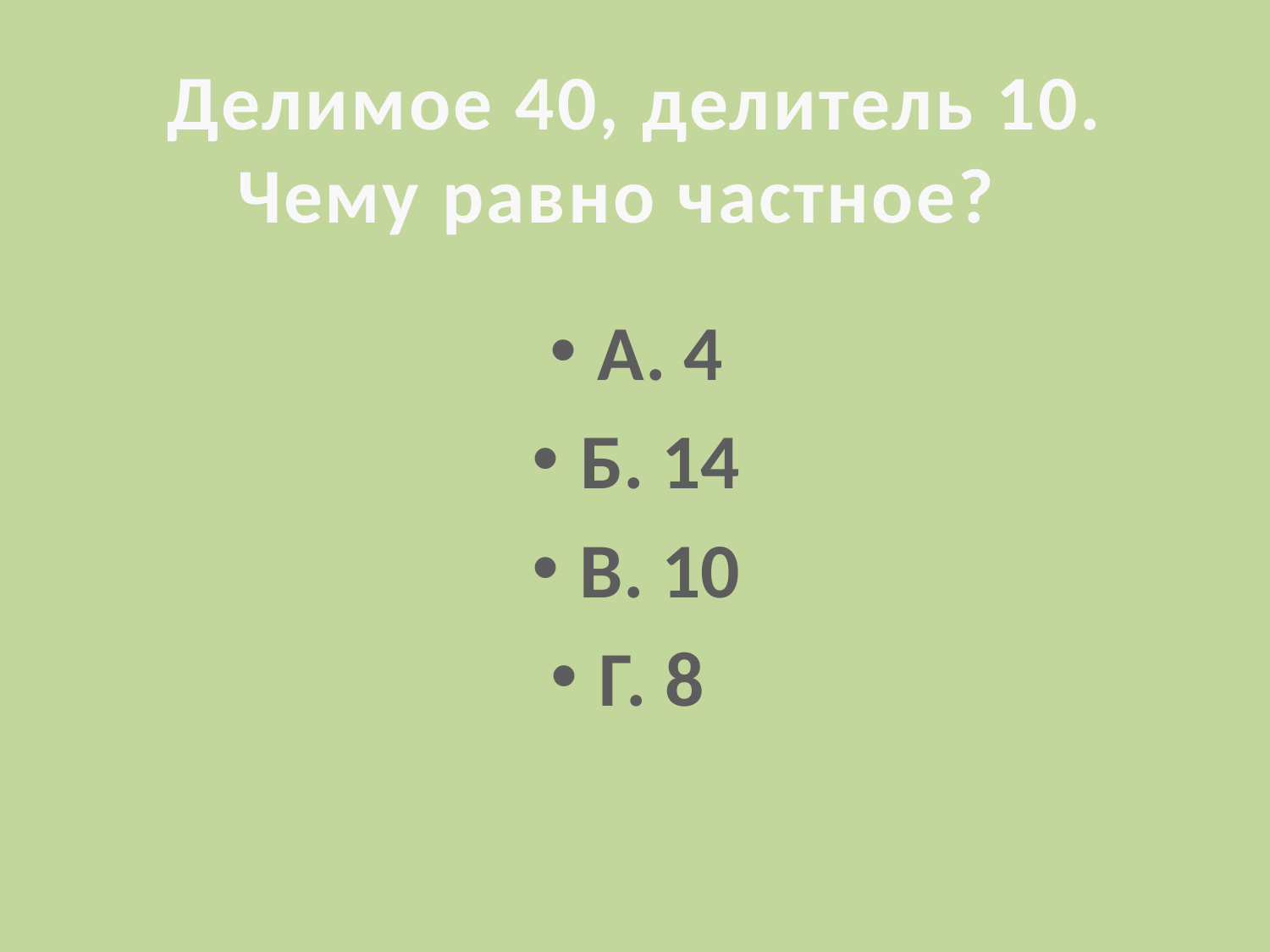

# Делимое 40, делитель 10. Чему равно частное?
А. 4
Б. 14
В. 10
Г. 8